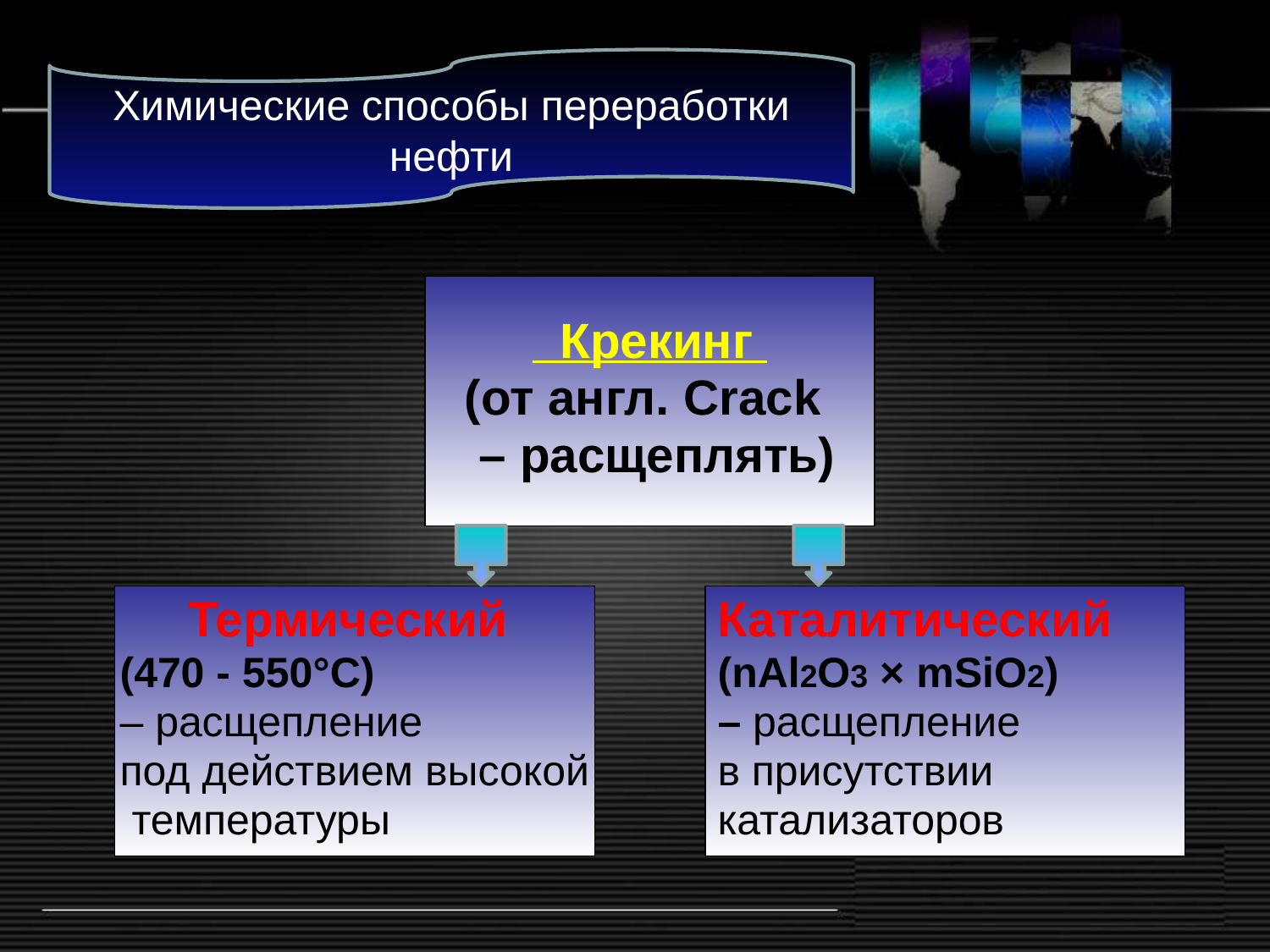

Химические способы переработки нефти

  Крекинг
  (от англ. Crack
   – расщеплять)

Термический
(470 - 550°С)
– расщепление
под действием высокой
 температуры
Каталитический
(nAl2O3 × mSiO2)
– расщепление
в присутствии
катализаторов